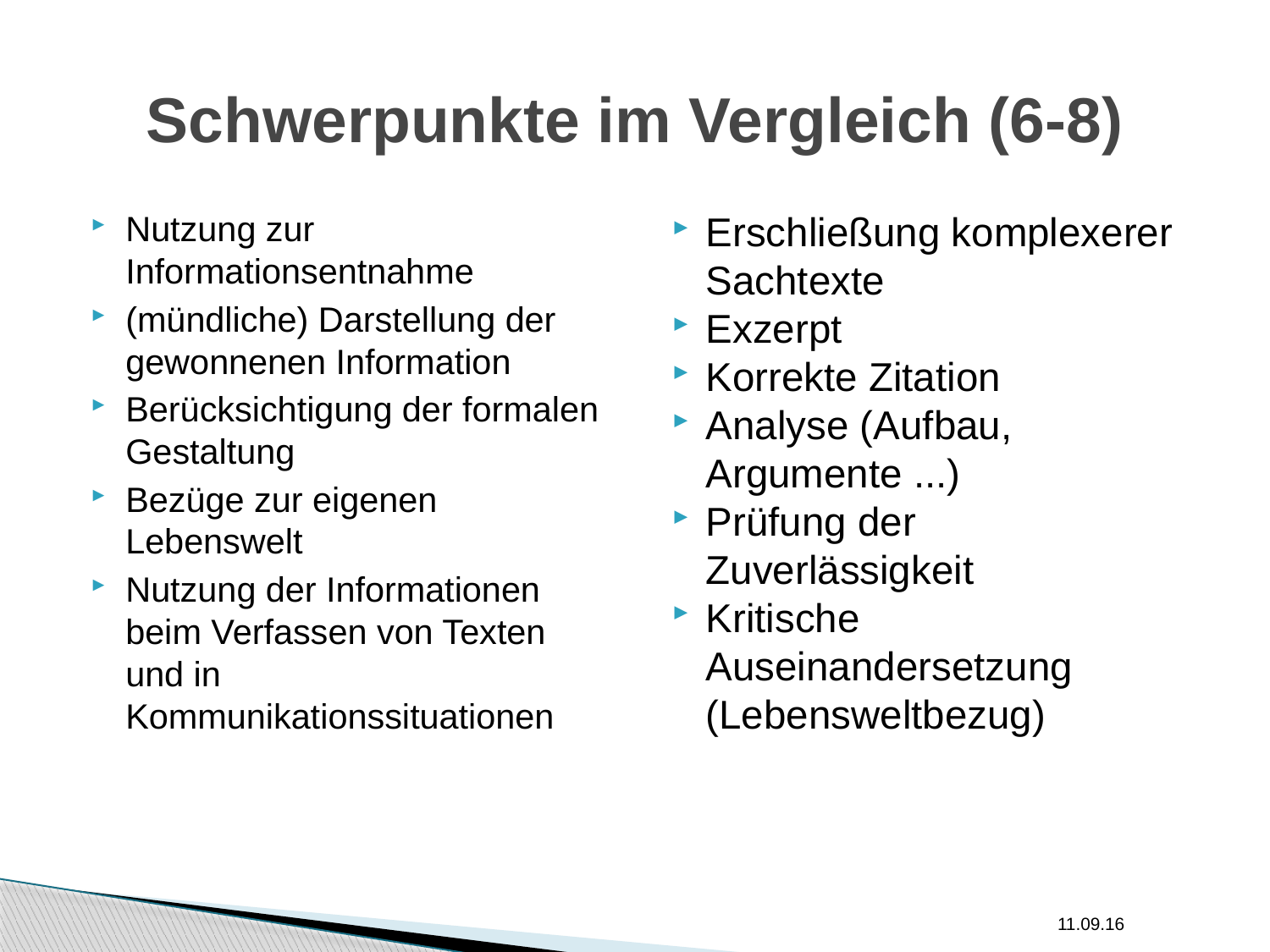

# Schwerpunkte im Vergleich (6-8)
Nutzung zur Informationsentnahme
(mündliche) Darstellung der gewonnenen Information
Berücksichtigung der formalen Gestaltung
Bezüge zur eigenen Lebenswelt
Nutzung der Informationen beim Verfassen von Texten und in Kommunikationssituationen

Erschließung komplexerer Sachtexte
Exzerpt
Korrekte Zitation
Analyse (Aufbau, Argumente ...)
Prüfung der Zuverlässigkeit
Kritische Auseinandersetzung (Lebensweltbezug)

11.09.16